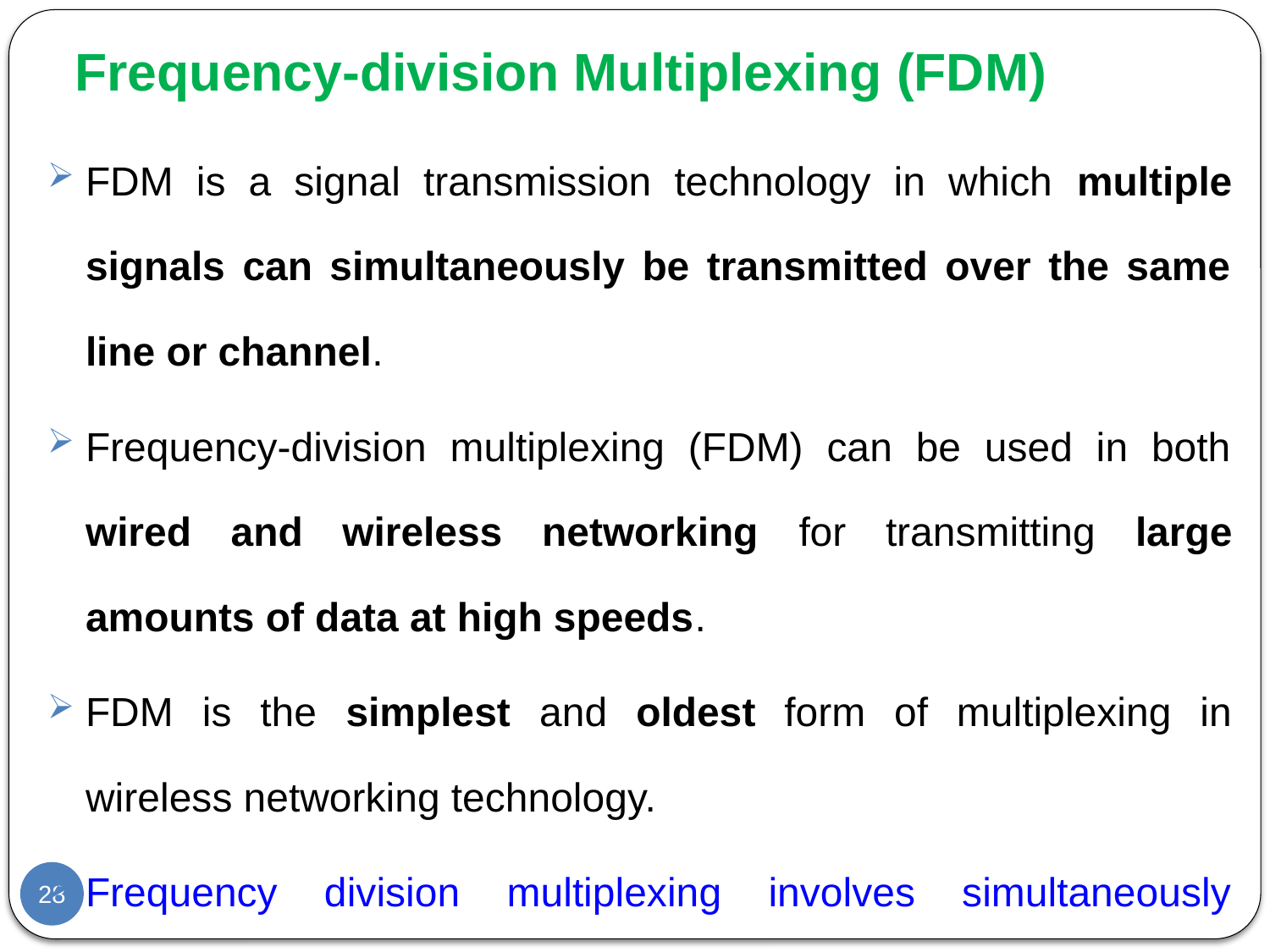

# Frequency-division Multiplexing (FDM)
FDM is a signal transmission technology in which multiple signals can simultaneously be transmitted over the same line or channel.
Frequency-division multiplexing (FDM) can be used in both wired and wireless networking for transmitting large amounts of data at high speeds.
FDM is the simplest and oldest form of multiplexing in wireless networking technology.
Frequency division multiplexing involves simultaneously transmitting multiple signals on different frequencies.
28